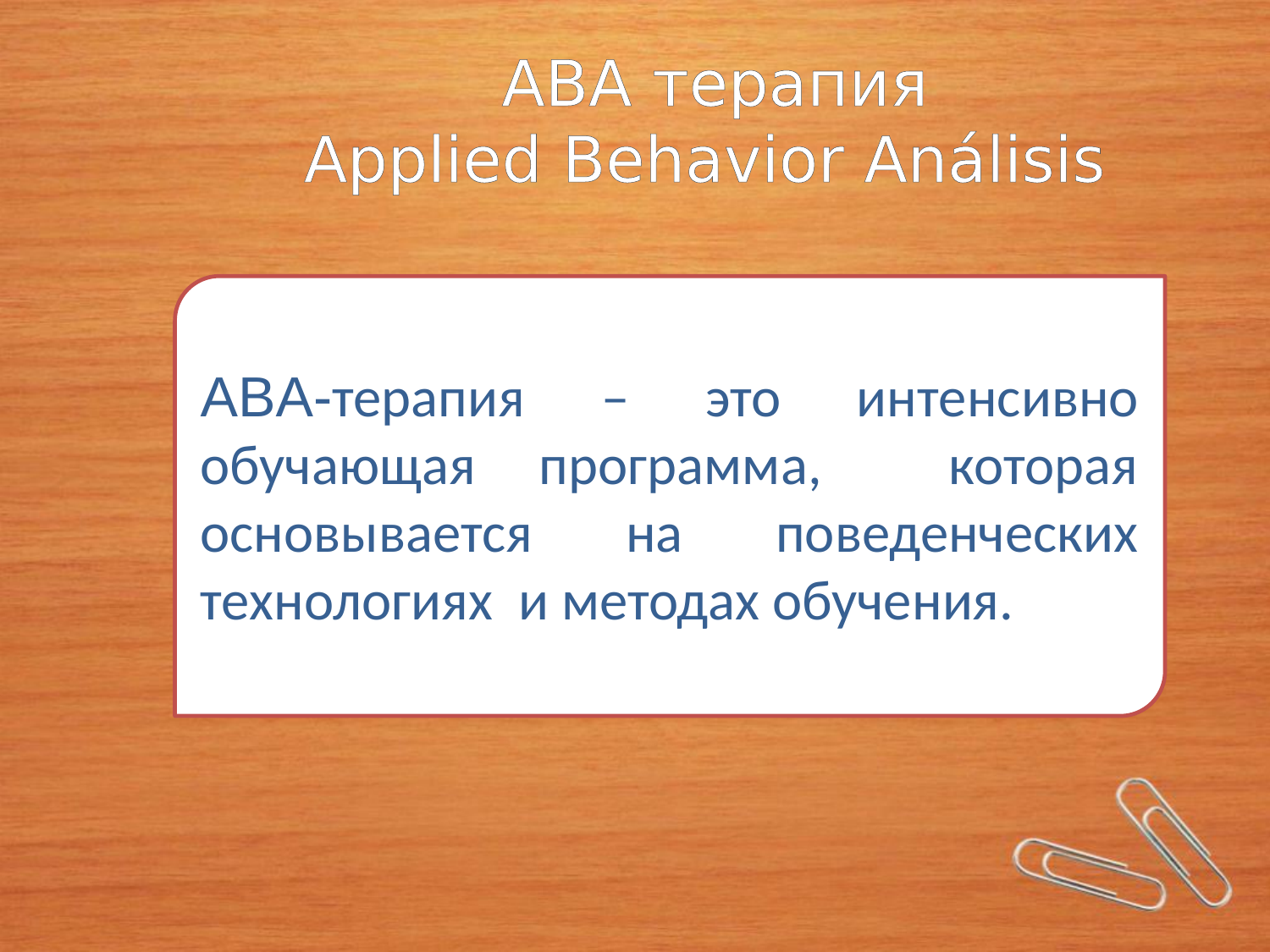

ABA терапия
Applied Behavior Análisis
ABA‑терапия – это интенсивно обучающая программа,  которая основывается на поведенческих технологиях  и методах обучения.